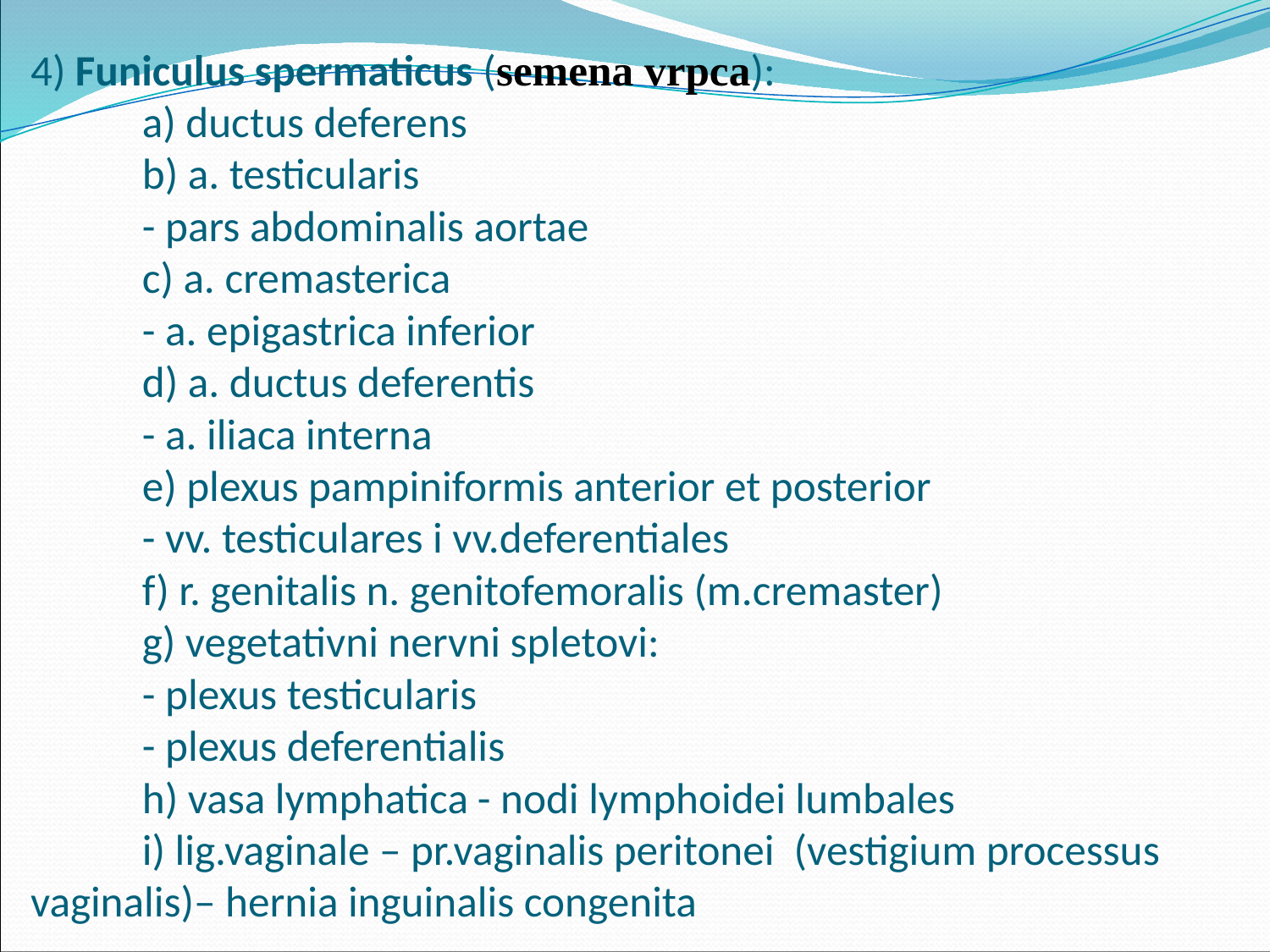

# 4) Funiculus spermaticus (semena vrpca): a) ductus deferens b) a. testicularis - pars abdominalis aortae c) a. cremasterica - a. epigastrica inferior d) a. ductus deferentis - a. iliaca interna e) plexus pampiniformis anterior et posterior - vv. testiculares i vv.deferentiales f) r. genitalis n. genitofemoralis (m.cremaster) g) vegetativni nervni spletovi: - plexus testicularis - plexus deferentialis h) vasa lymphatica	- nodi lymphoidei lumbales i) lig.vaginale – pr.vaginalis peritonei  (vestigium processus vaginalis)– hernia inguinalis congenita